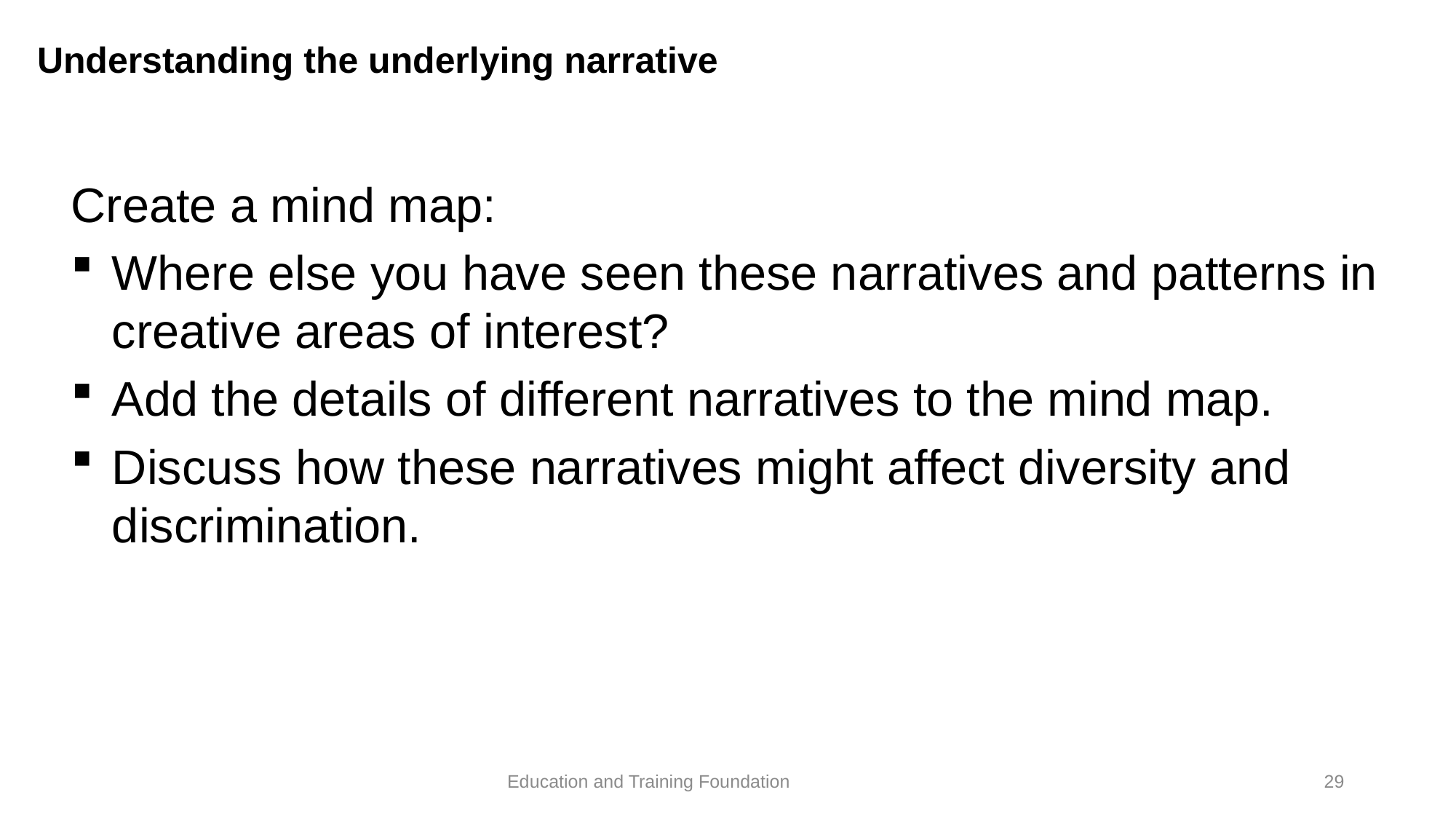

# Understanding the underlying narrative

Create a mind map:
Where else you have seen these narratives and patterns in creative areas of interest?
Add the details of different narratives to the mind map.
Discuss how these narratives might affect diversity and discrimination.

29
Education and Training Foundation